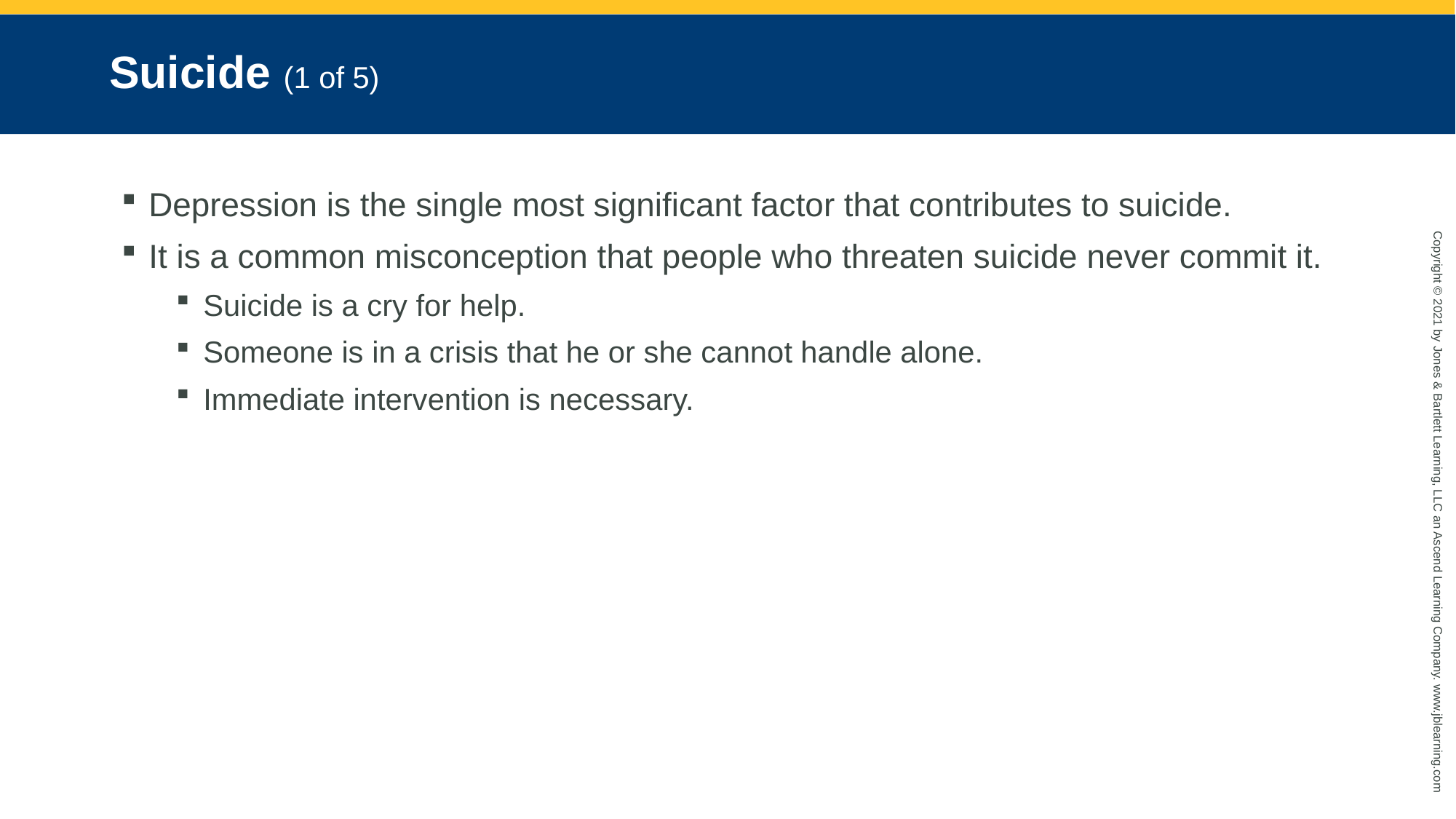

# Suicide (1 of 5)
Depression is the single most significant factor that contributes to suicide.
It is a common misconception that people who threaten suicide never commit it.
Suicide is a cry for help.
Someone is in a crisis that he or she cannot handle alone.
Immediate intervention is necessary.